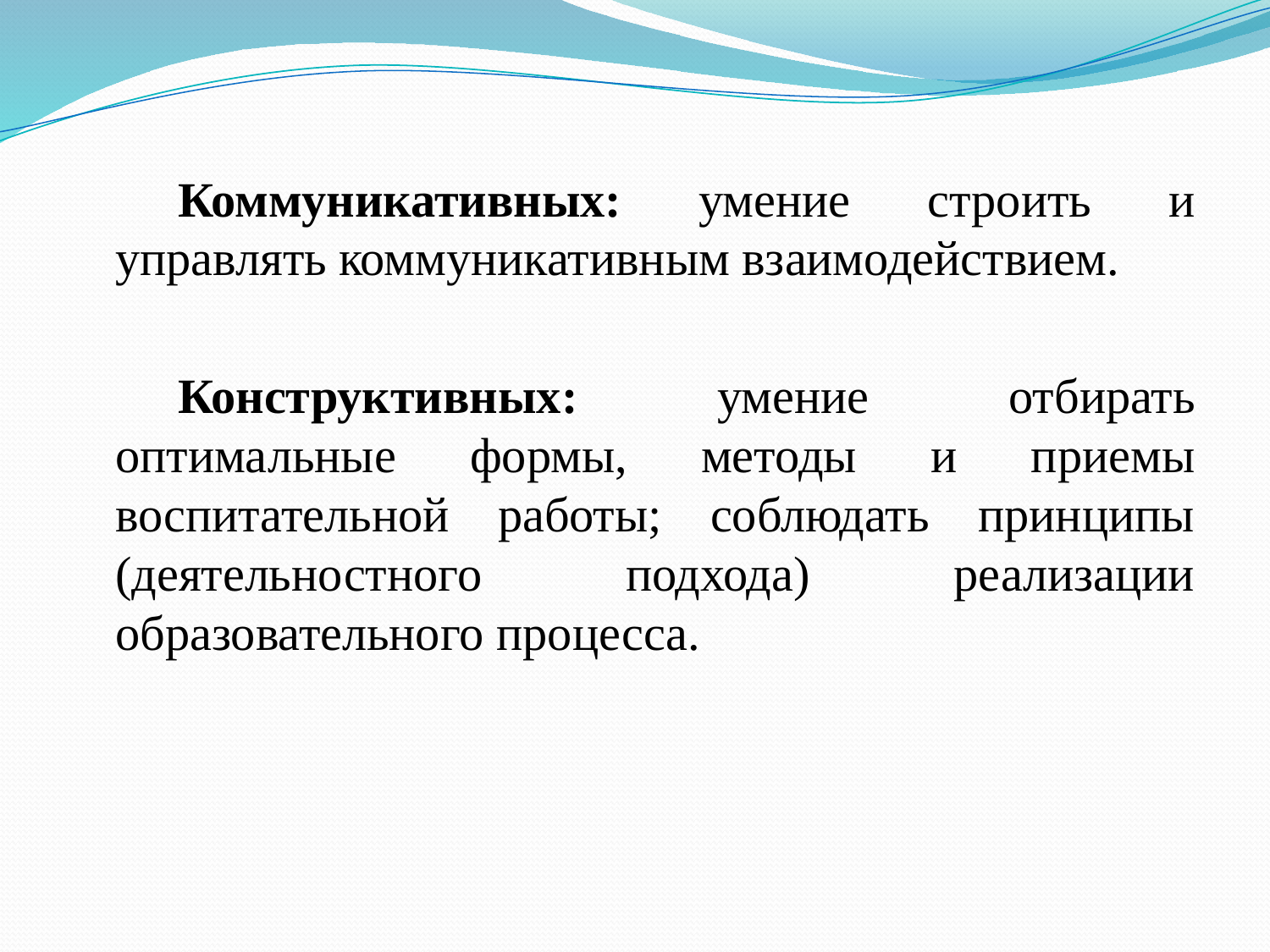

Коммуникативных: умение строить и управлять коммуникативным взаимодействием.

Конструктивных: умение отбирать оптимальные формы, методы и приемы воспитательной работы; соблюдать принципы (деятельностного подхода) реализации образовательного процесса.